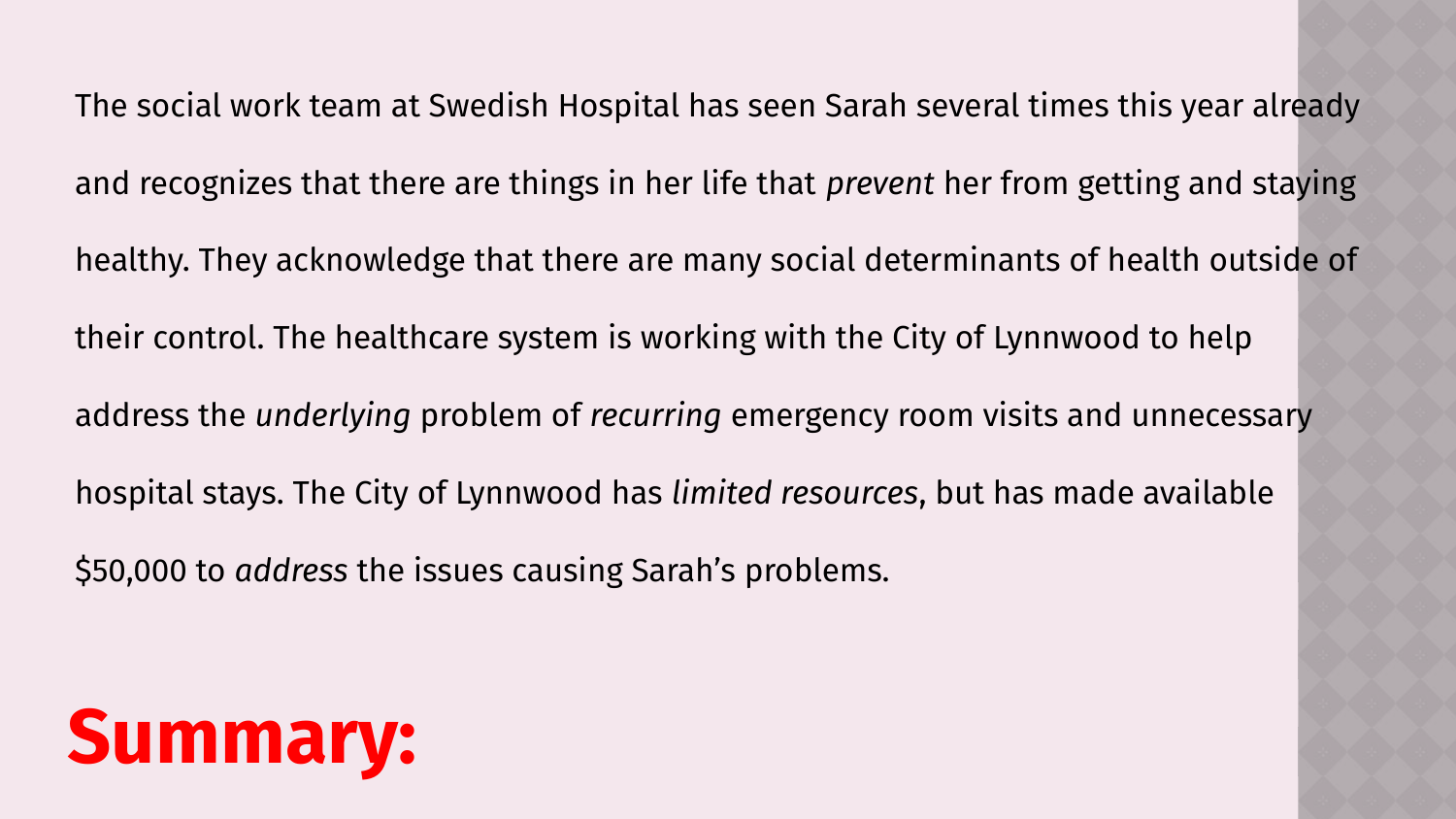

The social work team at Swedish Hospital has seen Sarah several times this year already and recognizes that there are things in her life that prevent her from getting and staying healthy. They acknowledge that there are many social determinants of health outside of their control. The healthcare system is working with the City of Lynnwood to help address the underlying problem of recurring emergency room visits and unnecessary hospital stays. The City of Lynnwood has limited resources, but has made available $50,000 to address the issues causing Sarah’s problems.

# Summary: